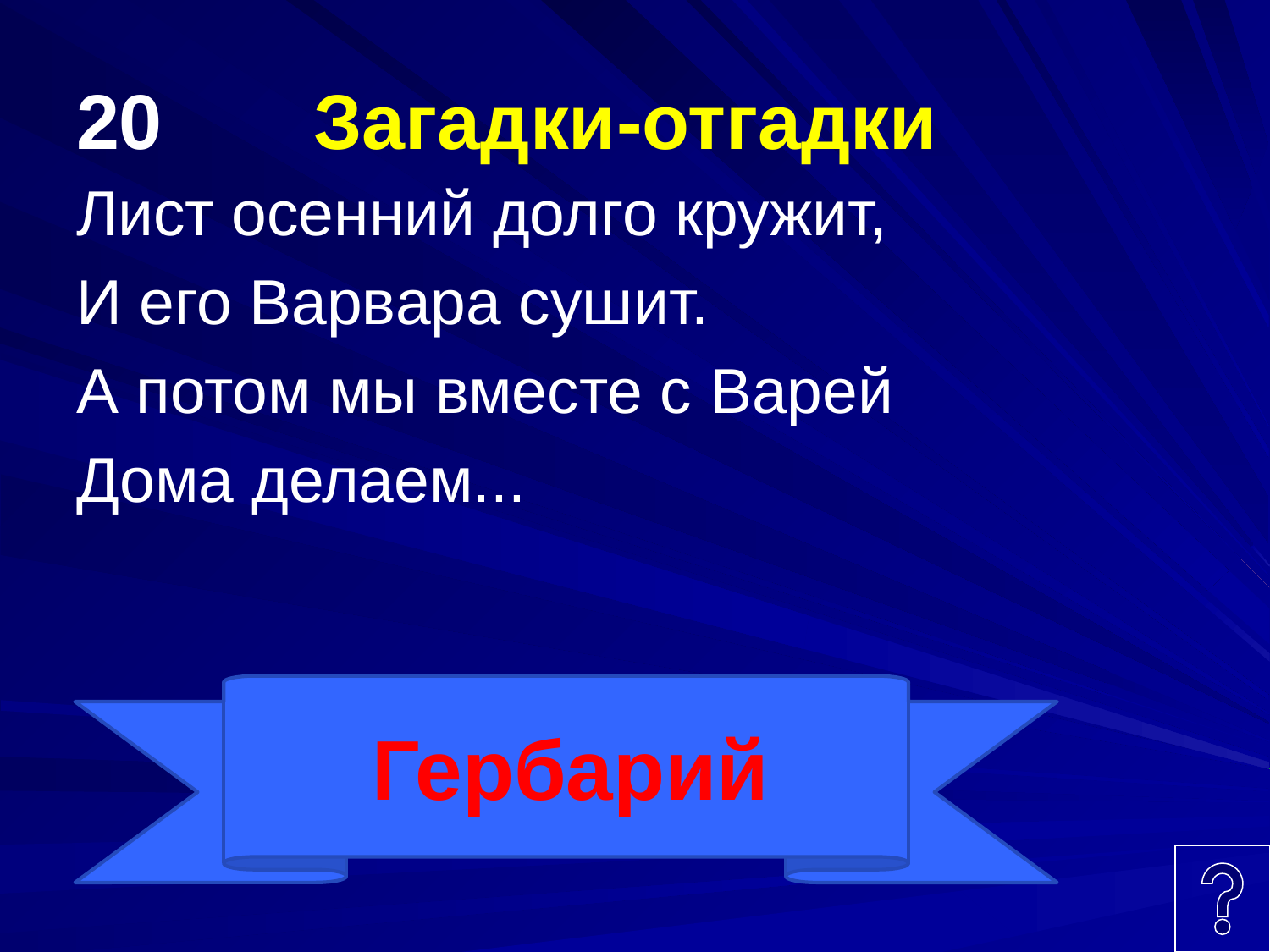

# 20       Загадки-отгадки
Лист осенний долго кружит,
И его Варвара сушит.
А потом мы вместе с Варей
Дома делаем...
 Гербарий